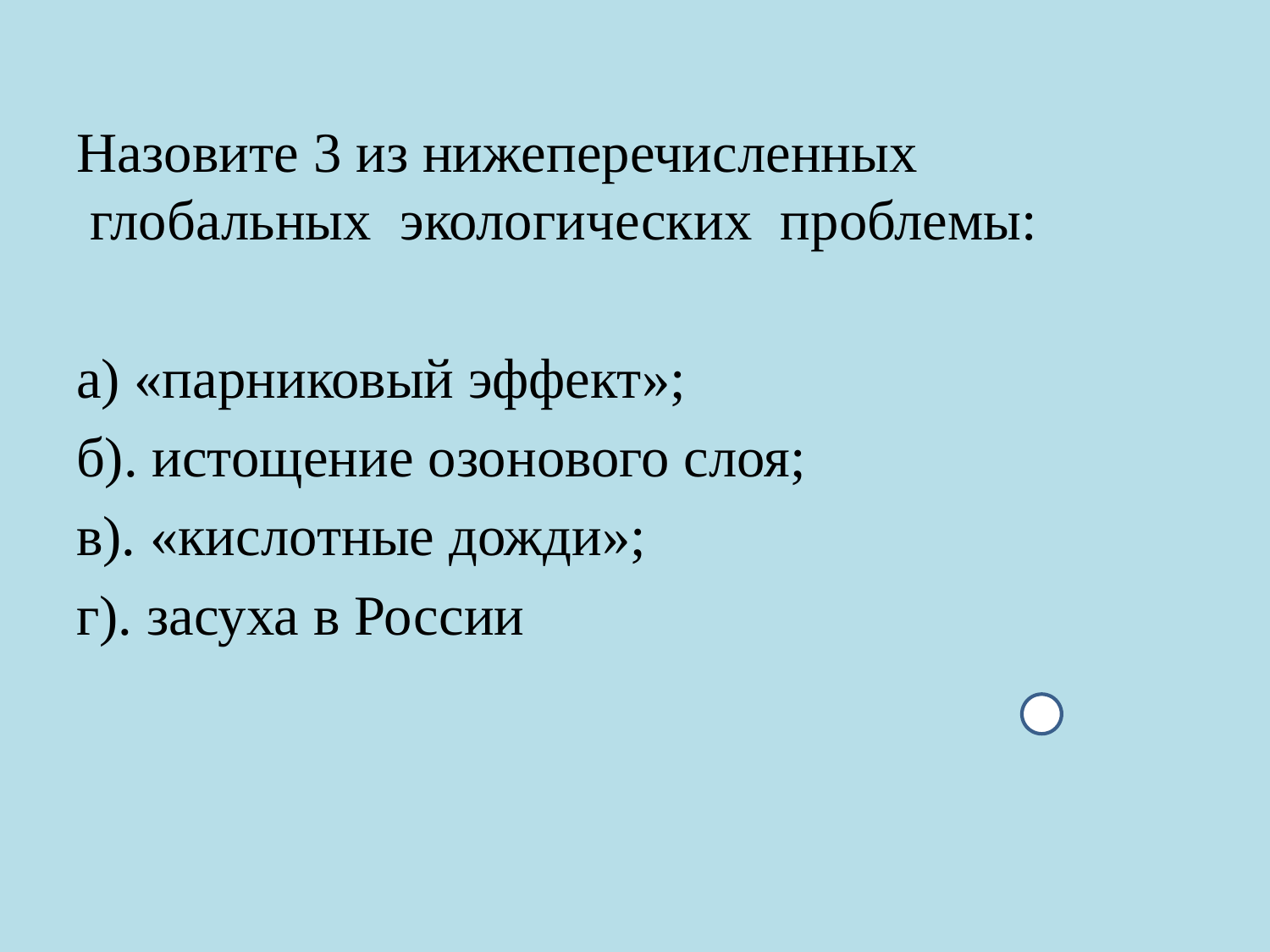

#
Назовите 3 из нижеперечисленных
 глобальных  экологических  проблемы:

а) «парниковый эффект»;
б). истощение озонового слоя;
в). «кислотные дожди»;
г). засуха в России